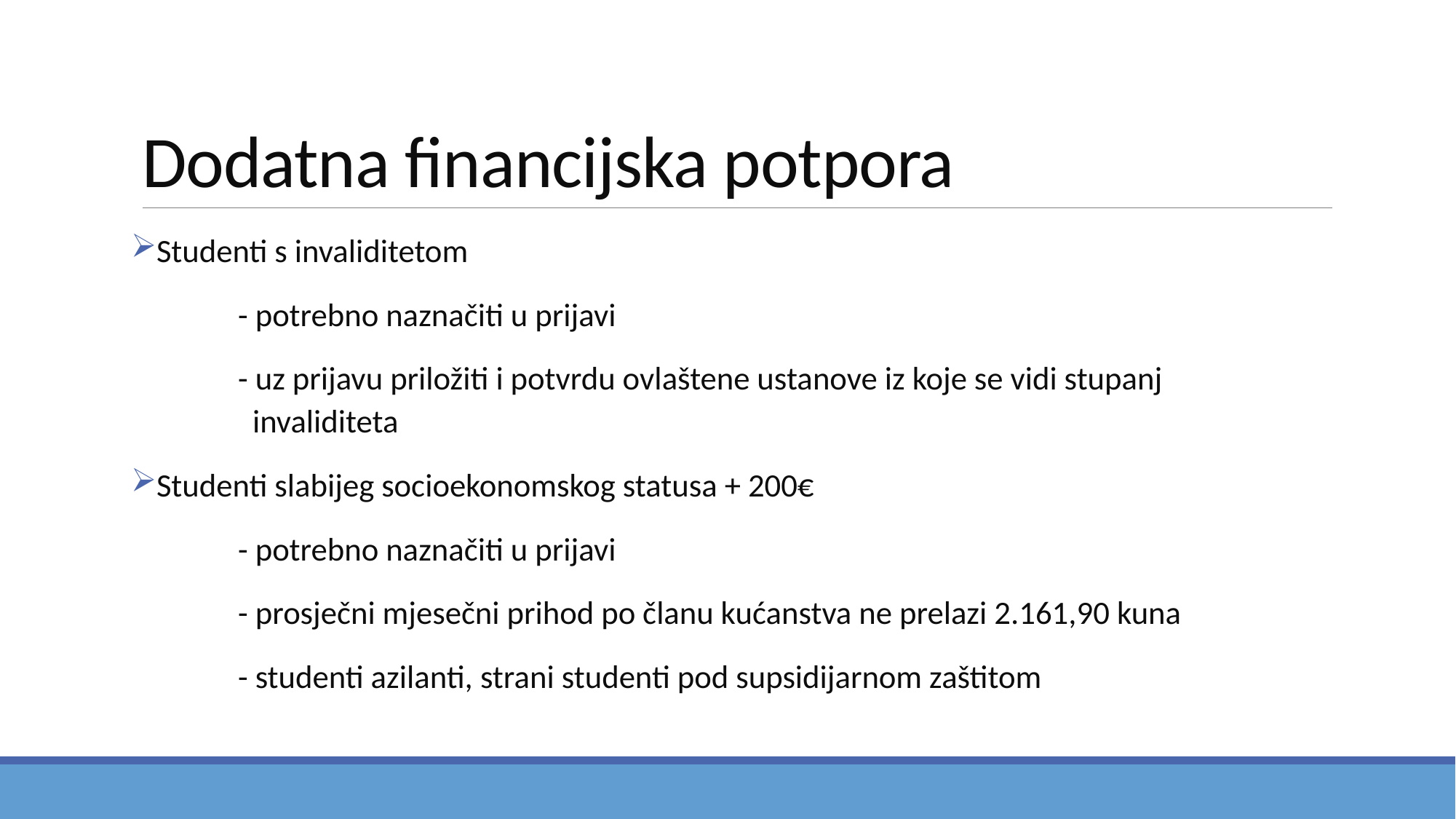

# Dodatna financijska potpora
Studenti s invaliditetom
	- potrebno naznačiti u prijavi
	- uz prijavu priložiti i potvrdu ovlaštene ustanove iz koje se vidi stupanj 	 	     	  invaliditeta
Studenti slabijeg socioekonomskog statusa + 200€
	- potrebno naznačiti u prijavi
	- prosječni mjesečni prihod po članu kućanstva ne prelazi 2.161,90 kuna
	- studenti azilanti, strani studenti pod supsidijarnom zaštitom